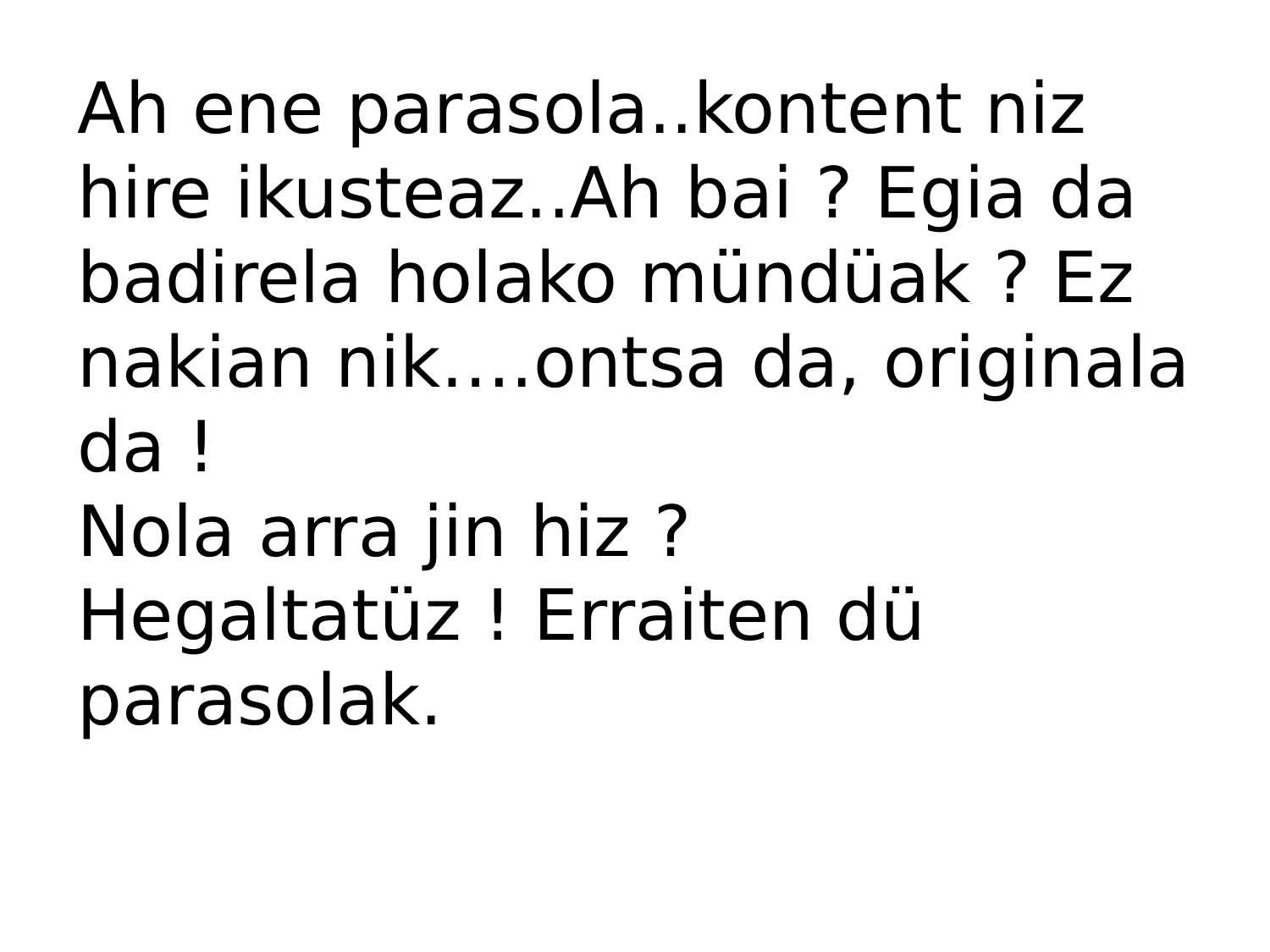

Ah ene parasola..kontent niz hire ikusteaz..Ah bai ? Egia da badirela holako mündüak ? Ez nakian nik….ontsa da, originala da !
Nola arra jin hiz ?
Hegaltatüz ! Erraiten dü parasolak.